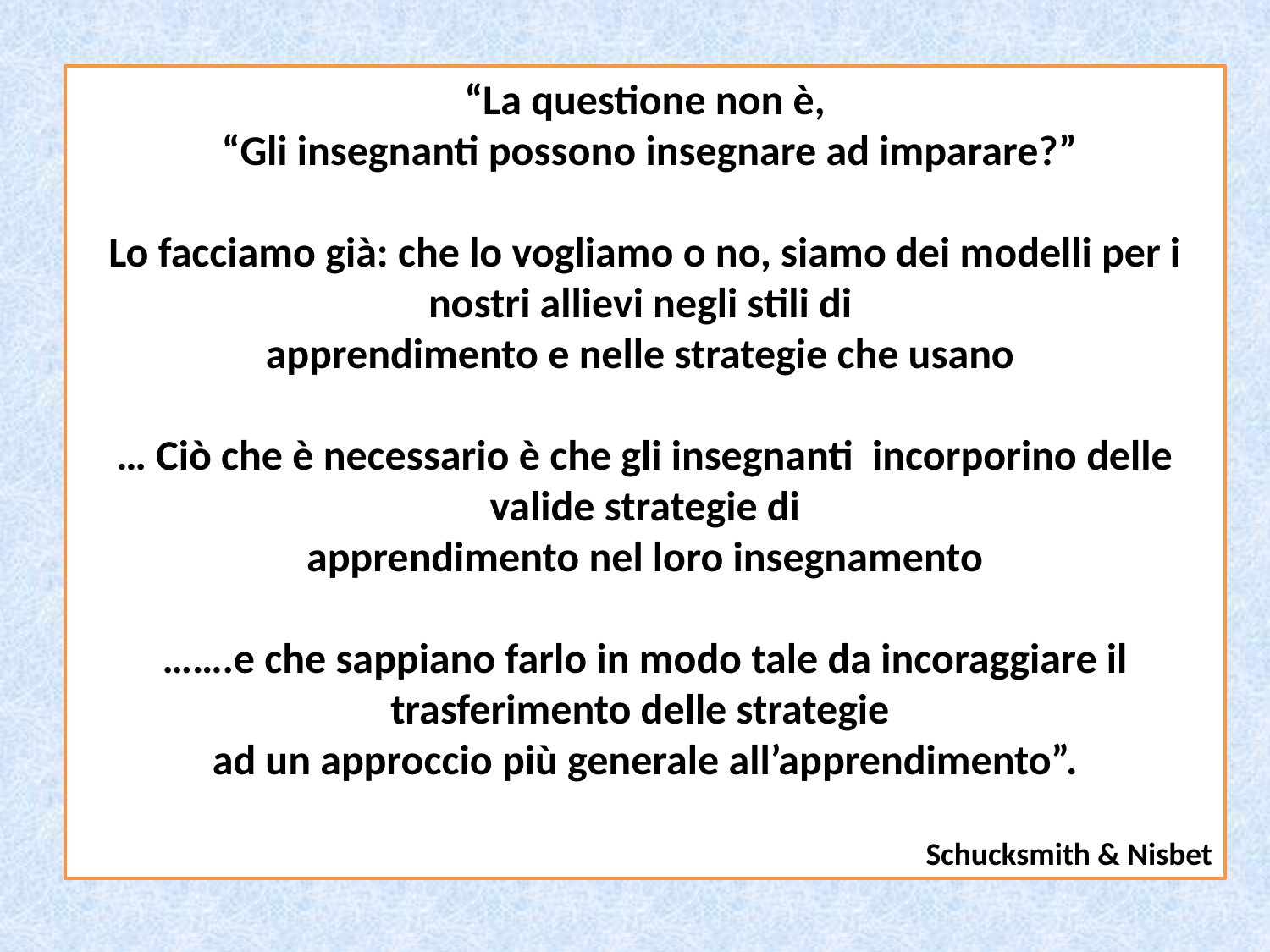

“La questione non è,
 “Gli insegnanti possono insegnare ad imparare?”

Lo facciamo già: che lo vogliamo o no, siamo dei modelli per i nostri allievi negli stili di
apprendimento e nelle strategie che usano

… Ciò che è necessario è che gli insegnanti  incorporino delle valide strategie di
apprendimento nel loro insegnamento

…….e che sappiano farlo in modo tale da incoraggiare il trasferimento delle strategie
ad un approccio più generale all’apprendimento”.

Schucksmith & Nisbet